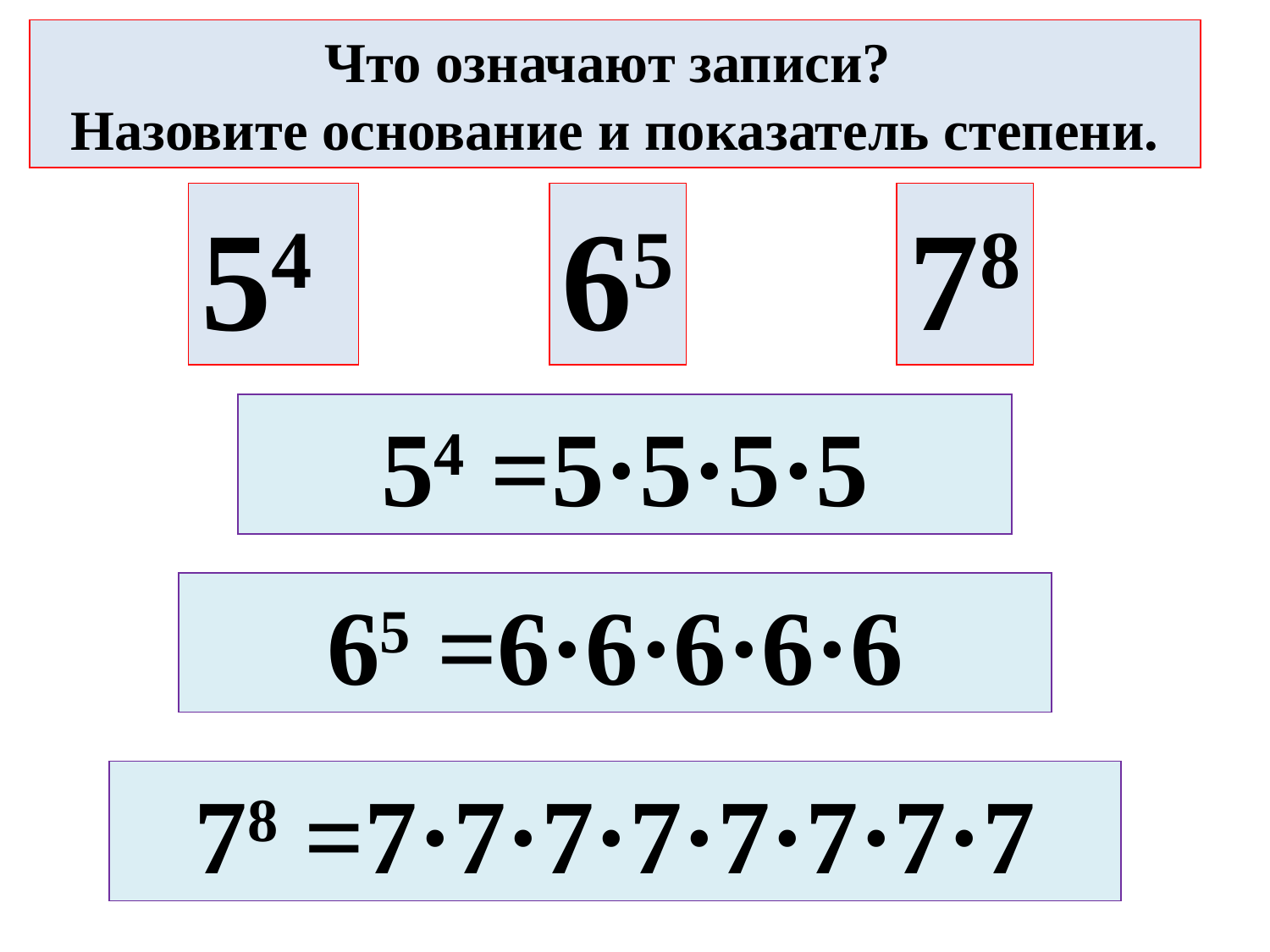

Что означают записи?
Назовите основание и показатель степени.
54
65
78
54 =5·5·5·5
65 =6·6·6·6·6
78 =7·7·7·7·7·7·7·7